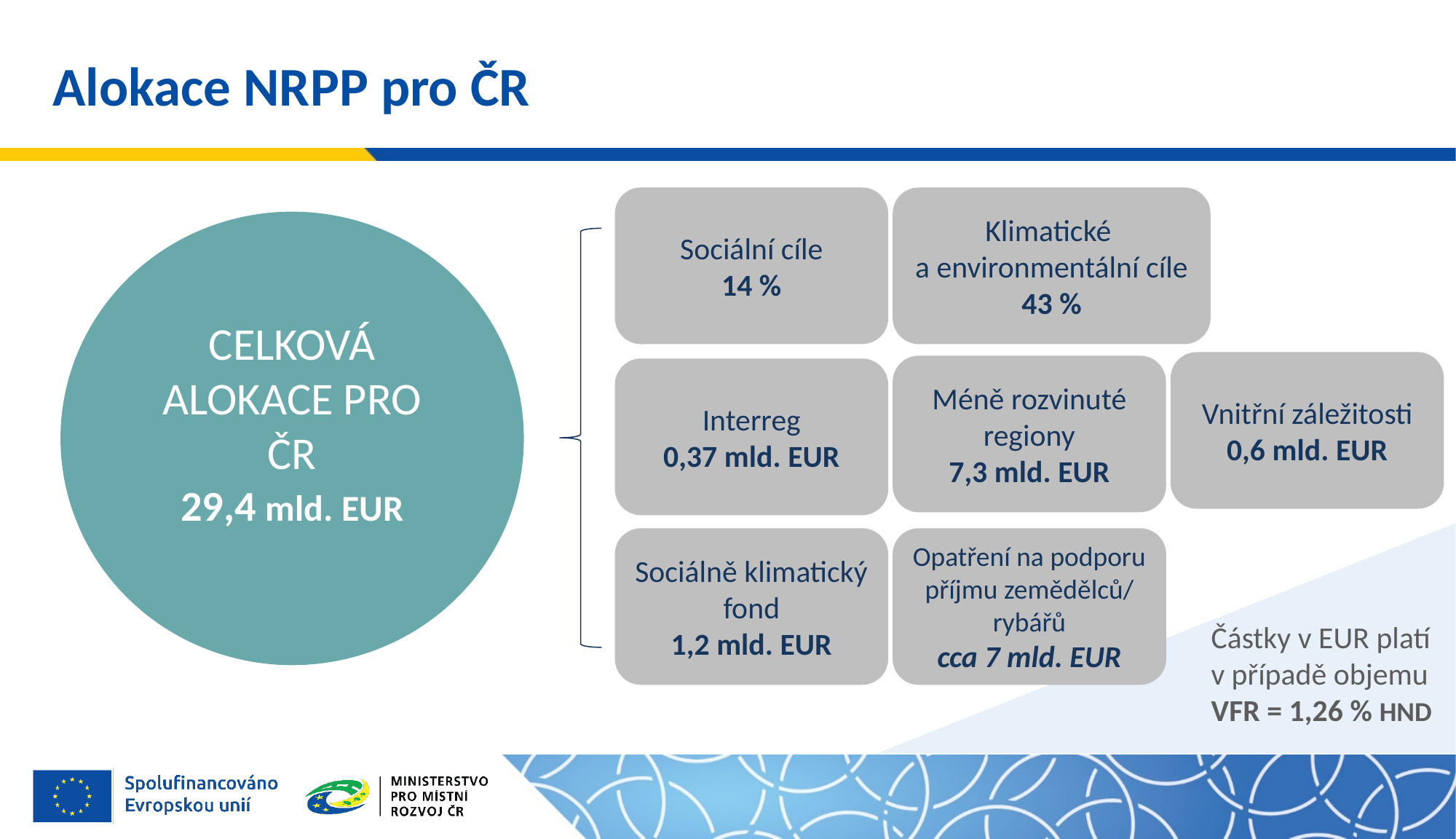

# Alokace NRPP pro ČR
Sociální cíle
14 %
Klimatické
a environmentální cíle
43 %
CELKOVÁ ALOKACE PRO ČR
29,4 mld. EUR

Vnitřní záležitosti
0,6 mld. EUR
Méně rozvinuté regiony
7,3 mld. EUR
Interreg
0,37 mld. EUR

Sociálně klimatický fond
1,2 mld. EUR
Opatření na podporu příjmu zemědělců/ rybářů
cca 7 mld. EUR
Částky v EUR platí v případě objemu VFR = 1,26 % HND